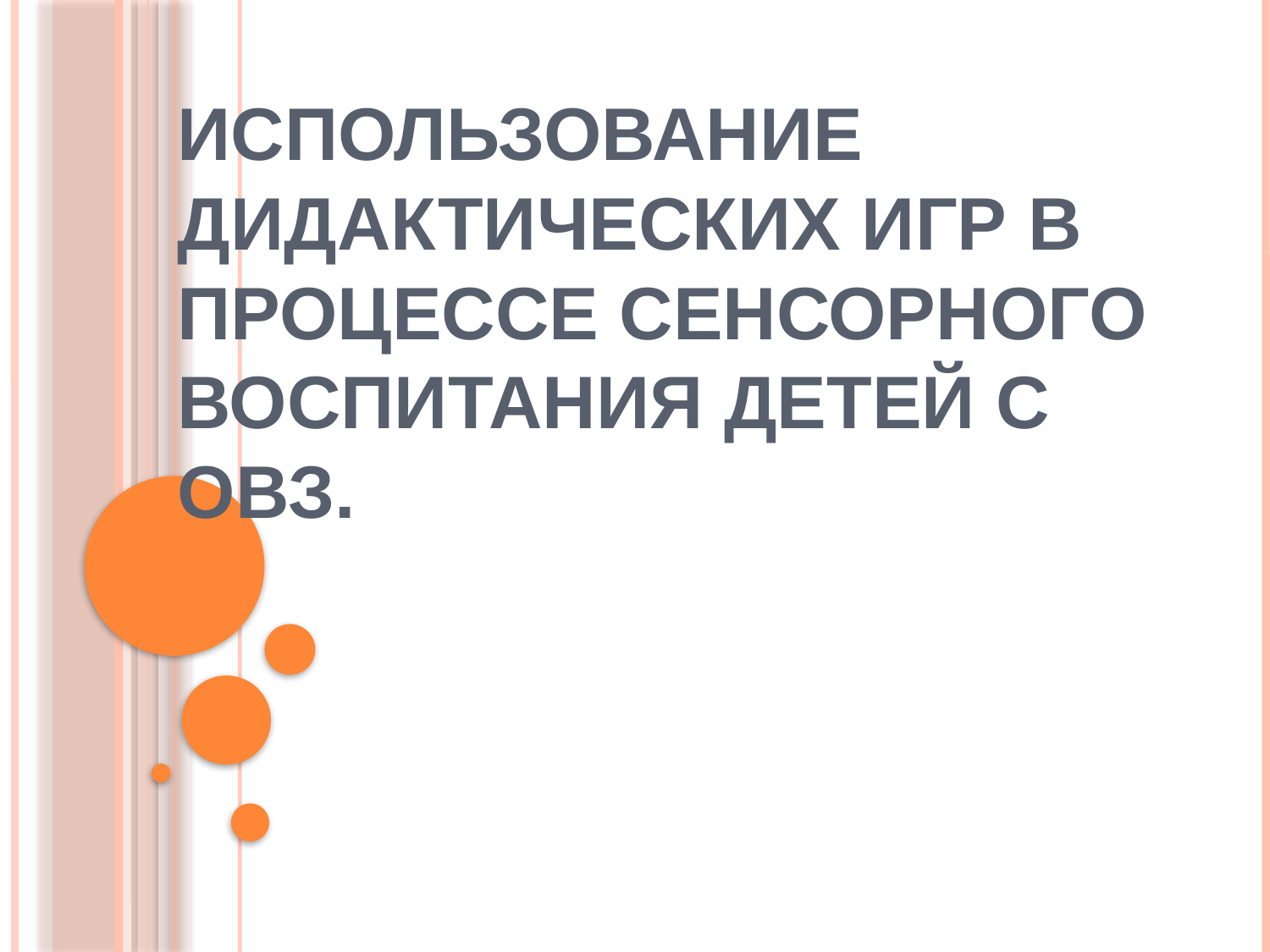

# Использование дидактических игр в процессе сенсорного воспитания детей с ОВЗ.